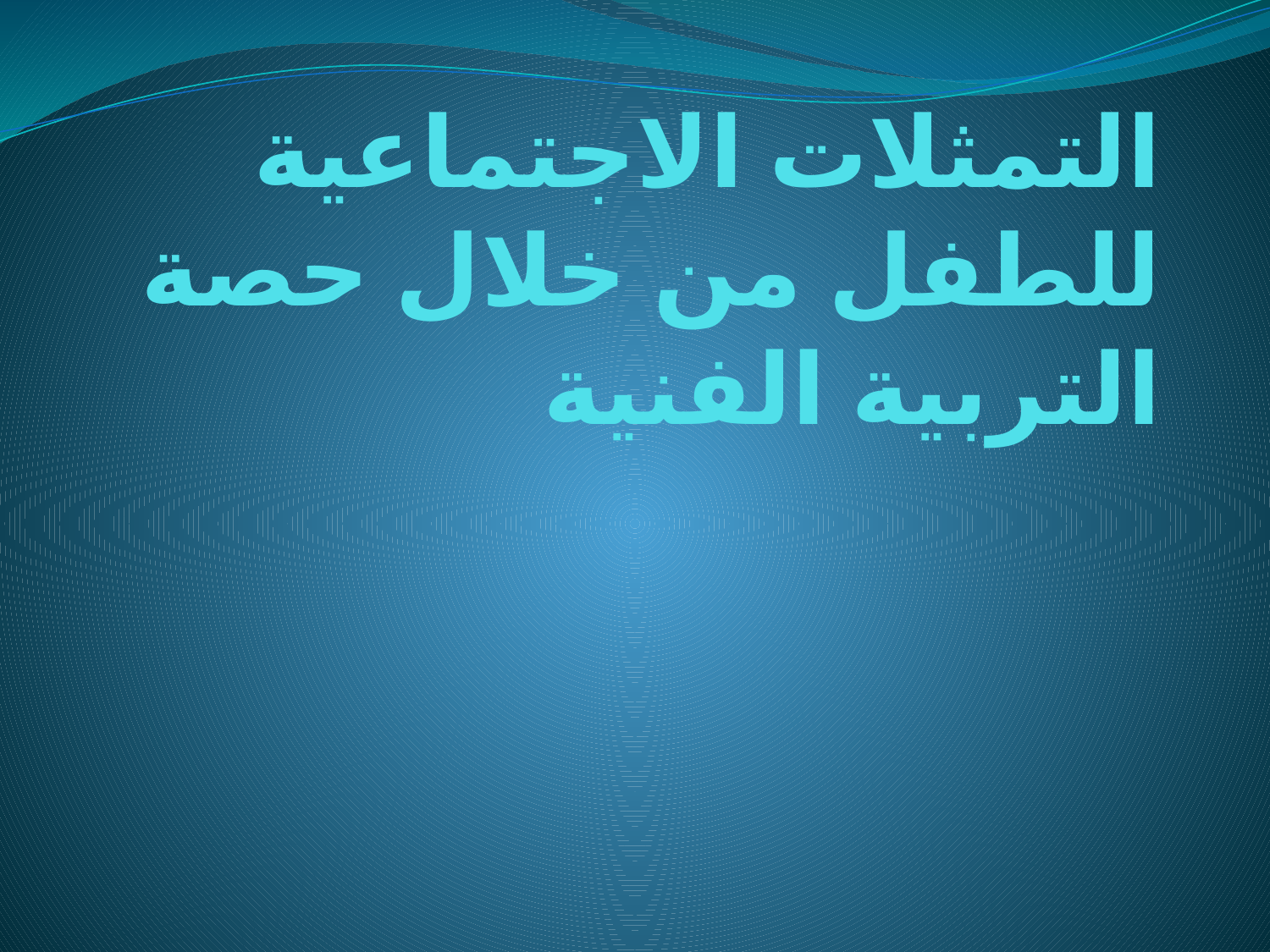

# التمثلات الاجتماعية للطفل من خلال حصة التربية الفنية